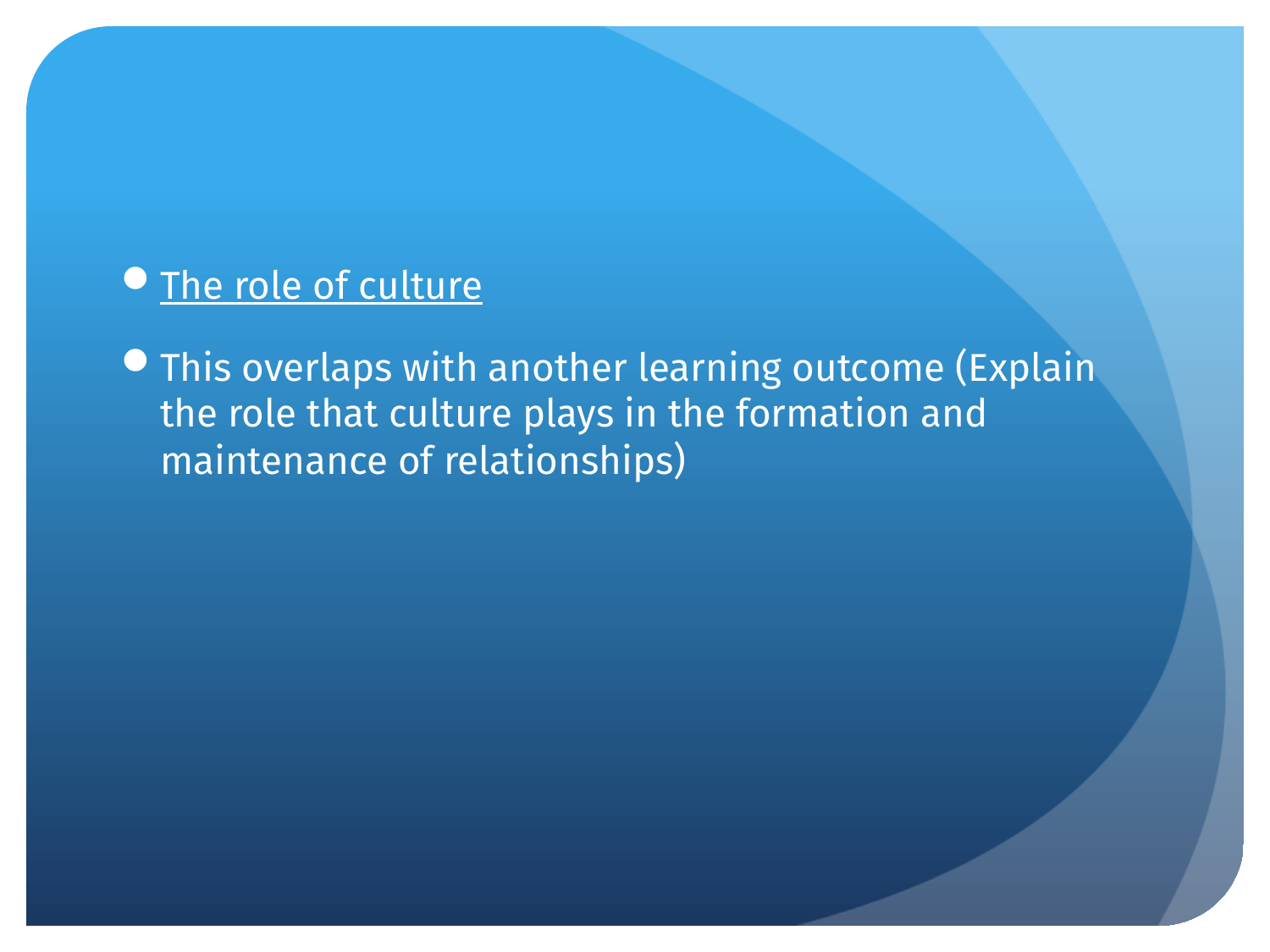

#
The role of culture
This overlaps with another learning outcome (Explain the role that culture plays in the formation and maintenance of relationships)